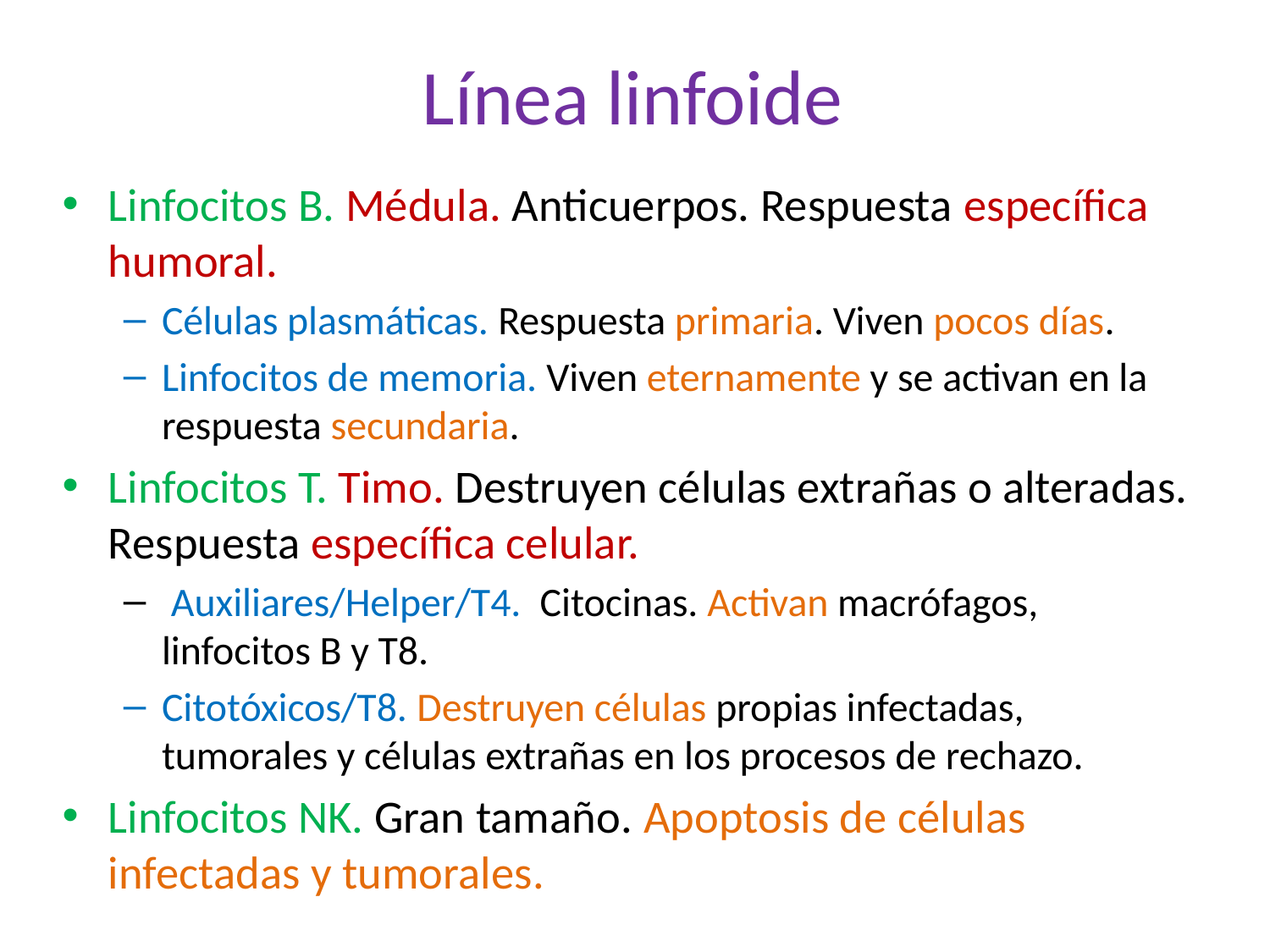

# Línea linfoide
Linfocitos B. Médula. Anticuerpos. Respuesta específica humoral.
Células plasmáticas. Respuesta primaria. Viven pocos días.
Linfocitos de memoria. Viven eternamente y se activan en la respuesta secundaria.
Linfocitos T. Timo. Destruyen células extrañas o alteradas. Respuesta específica celular.
 Auxiliares/Helper/T4.  Citocinas. Activan macrófagos, linfocitos B y T8.
Citotóxicos/T8. Destruyen células propias infectadas, tumorales y células extrañas en los procesos de rechazo.
Linfocitos NK. Gran tamaño. Apoptosis de células infectadas y tumorales.